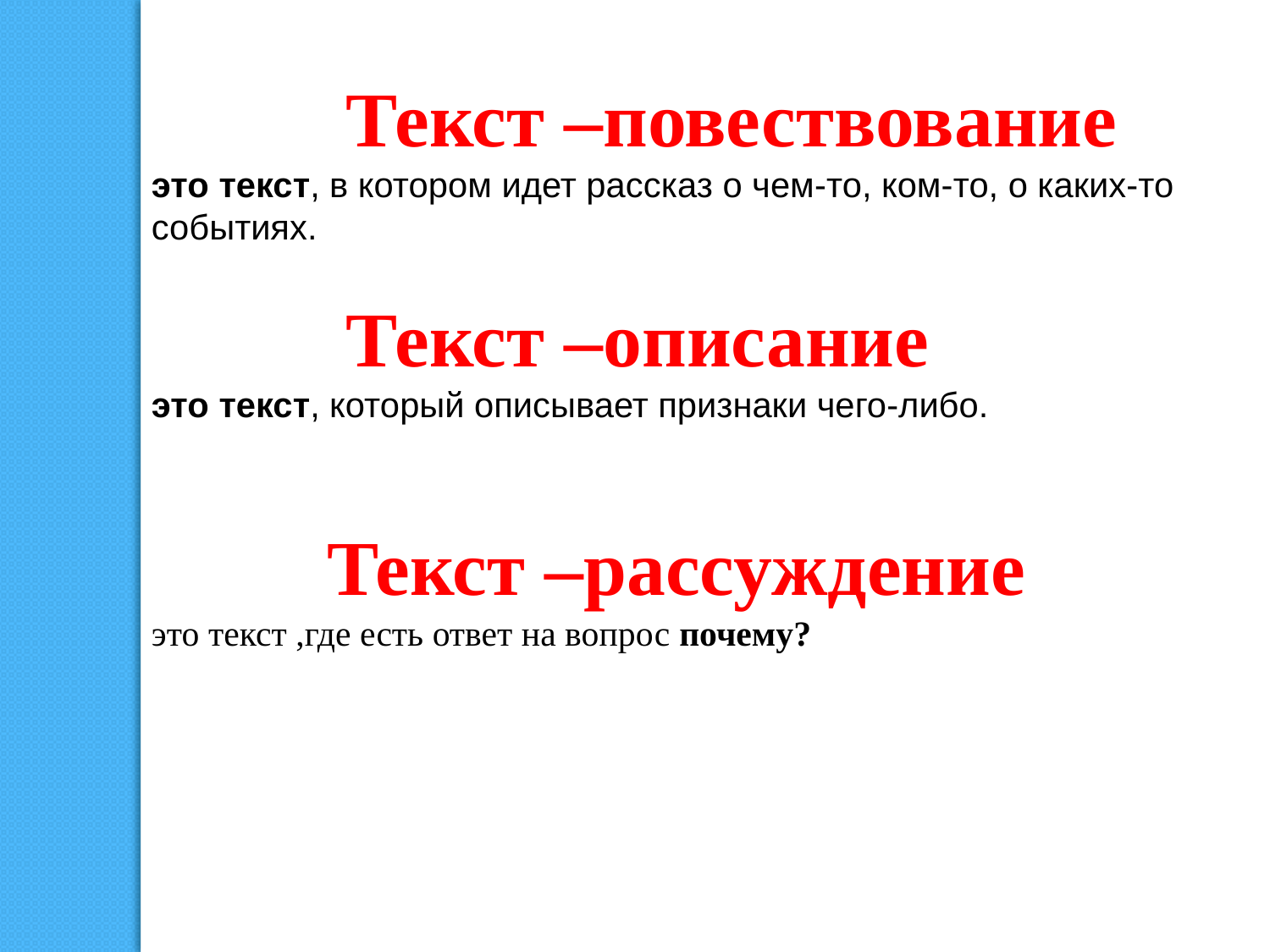

Текст –повествование это текст, в котором идет рассказ о чем-то, ком-то, о каких-то        событиях.

          Текст –описание
это текст, который описывает признаки чего-либо.

         Текст –рассуждение
это текст ,где есть ответ на вопрос почему?